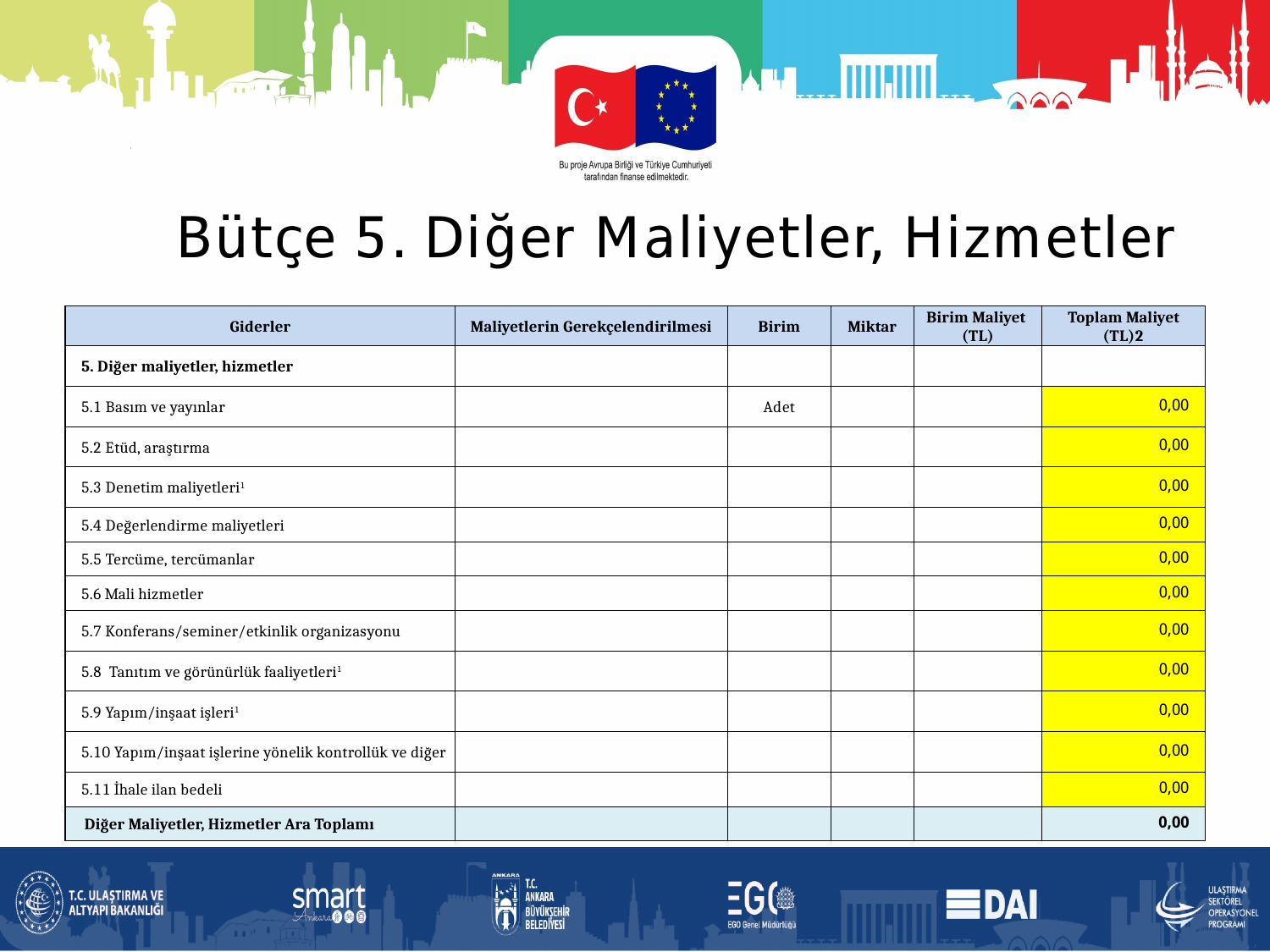

Bütçe 5. Diğer Maliyetler, Hizmetler
| Giderler | Maliyetlerin Gerekçelendirilmesi | Birim | Miktar | Birim Maliyet (TL) | Toplam Maliyet (TL)2 |
| --- | --- | --- | --- | --- | --- |
| 5. Diğer maliyetler, hizmetler |  |  |  |  |  |
| 5.1 Basım ve yayınlar |  | Adet |  |  | 0,00 |
| 5.2 Etüd, araştırma |  |  |  |  | 0,00 |
| 5.3 Denetim maliyetleri1 |  |  |  |  | 0,00 |
| 5.4 Değerlendirme maliyetleri |  |  |  |  | 0,00 |
| 5.5 Tercüme, tercümanlar |  |  |  |  | 0,00 |
| 5.6 Mali hizmetler |  |  |  |  | 0,00 |
| 5.7 Konferans/seminer/etkinlik organizasyonu |  |  |  |  | 0,00 |
| 5.8 Tanıtım ve görünürlük faaliyetleri1 |  |  |  |  | 0,00 |
| 5.9 Yapım/inşaat işleri1 |  |  |  |  | 0,00 |
| 5.10 Yapım/inşaat işlerine yönelik kontrollük ve diğer |  |  |  |  | 0,00 |
| 5.11 İhale ilan bedeli |  |  |  |  | 0,00 |
| Diğer Maliyetler, Hizmetler Ara Toplamı |  |  |  |  | 0,00 |